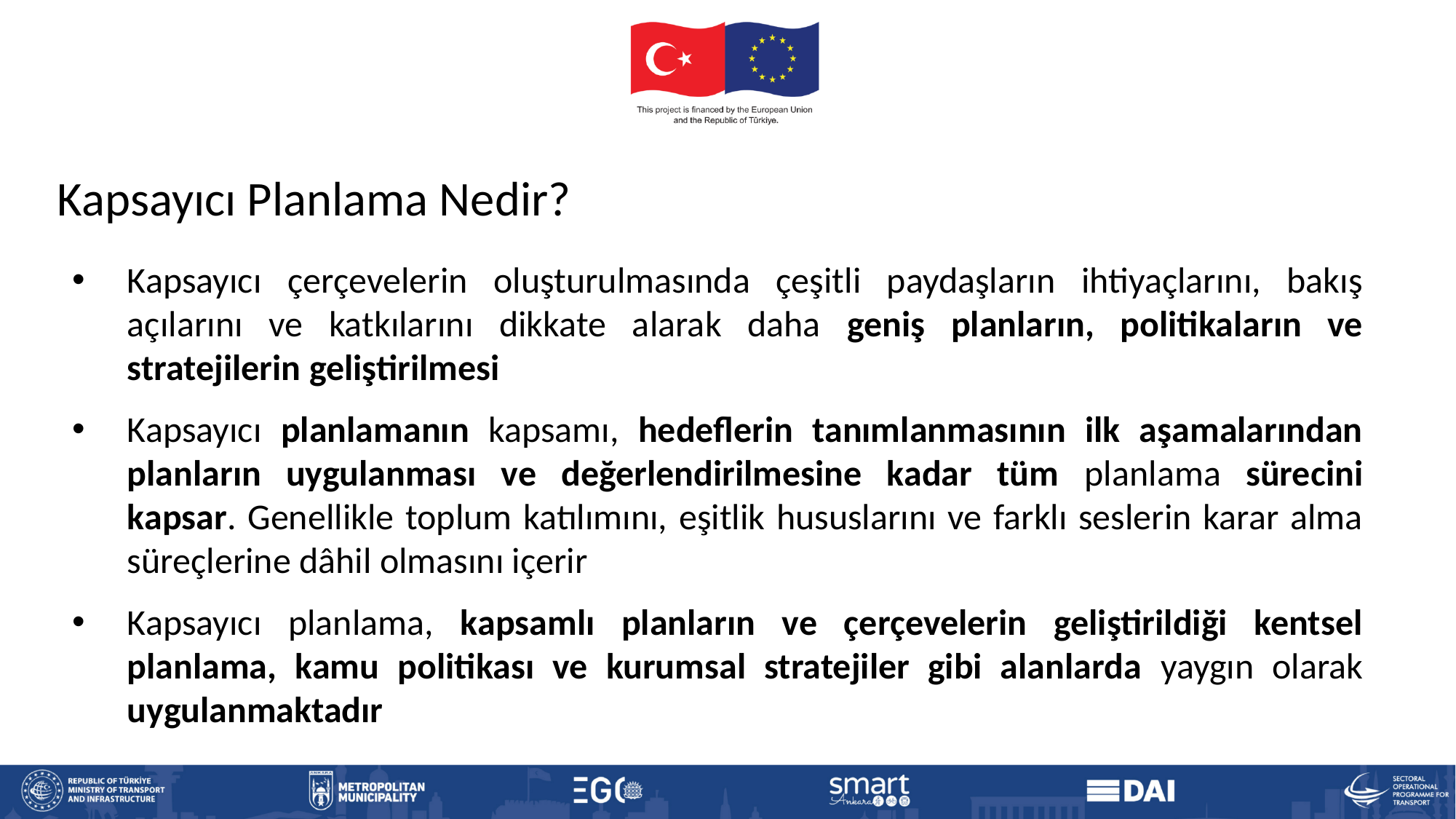

Kapsayıcı Planlama Nedir?
Kapsayıcı çerçevelerin oluşturulmasında çeşitli paydaşların ihtiyaçlarını, bakış açılarını ve katkılarını dikkate alarak daha geniş planların, politikaların ve stratejilerin geliştirilmesi
Kapsayıcı planlamanın kapsamı, hedeflerin tanımlanmasının ilk aşamalarından planların uygulanması ve değerlendirilmesine kadar tüm planlama sürecini kapsar. Genellikle toplum katılımını, eşitlik hususlarını ve farklı seslerin karar alma süreçlerine dâhil olmasını içerir
Kapsayıcı planlama, kapsamlı planların ve çerçevelerin geliştirildiği kentsel planlama, kamu politikası ve kurumsal stratejiler gibi alanlarda yaygın olarak uygulanmaktadır